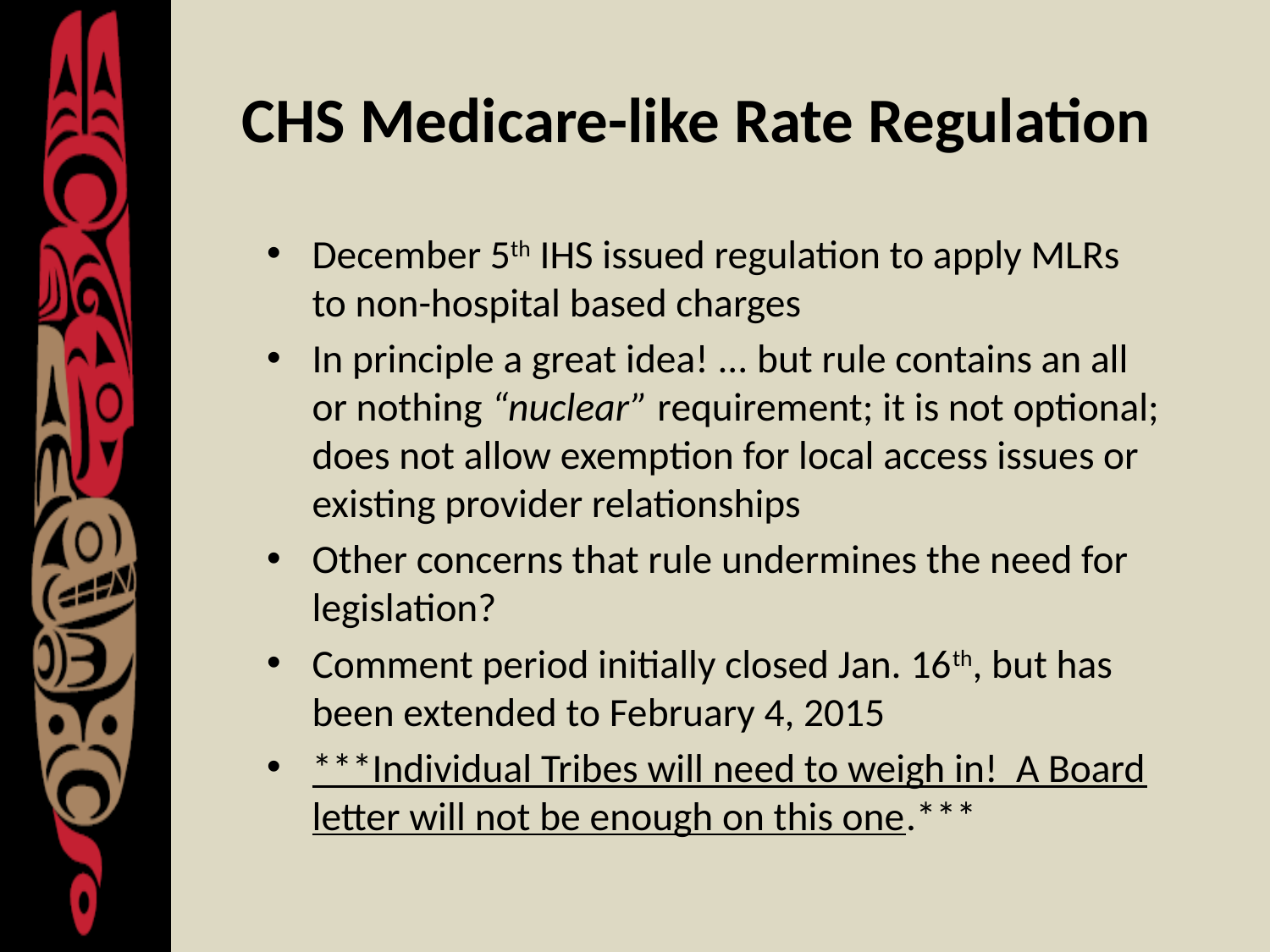

# CHS Medicare-like Rate Regulation
December 5th IHS issued regulation to apply MLRs to non-hospital based charges
In principle a great idea! ... but rule contains an all or nothing “nuclear” requirement; it is not optional; does not allow exemption for local access issues or existing provider relationships
Other concerns that rule undermines the need for legislation?
Comment period initially closed Jan. 16th, but has been extended to February 4, 2015
***Individual Tribes will need to weigh in!  A Board letter will not be enough on this one.***